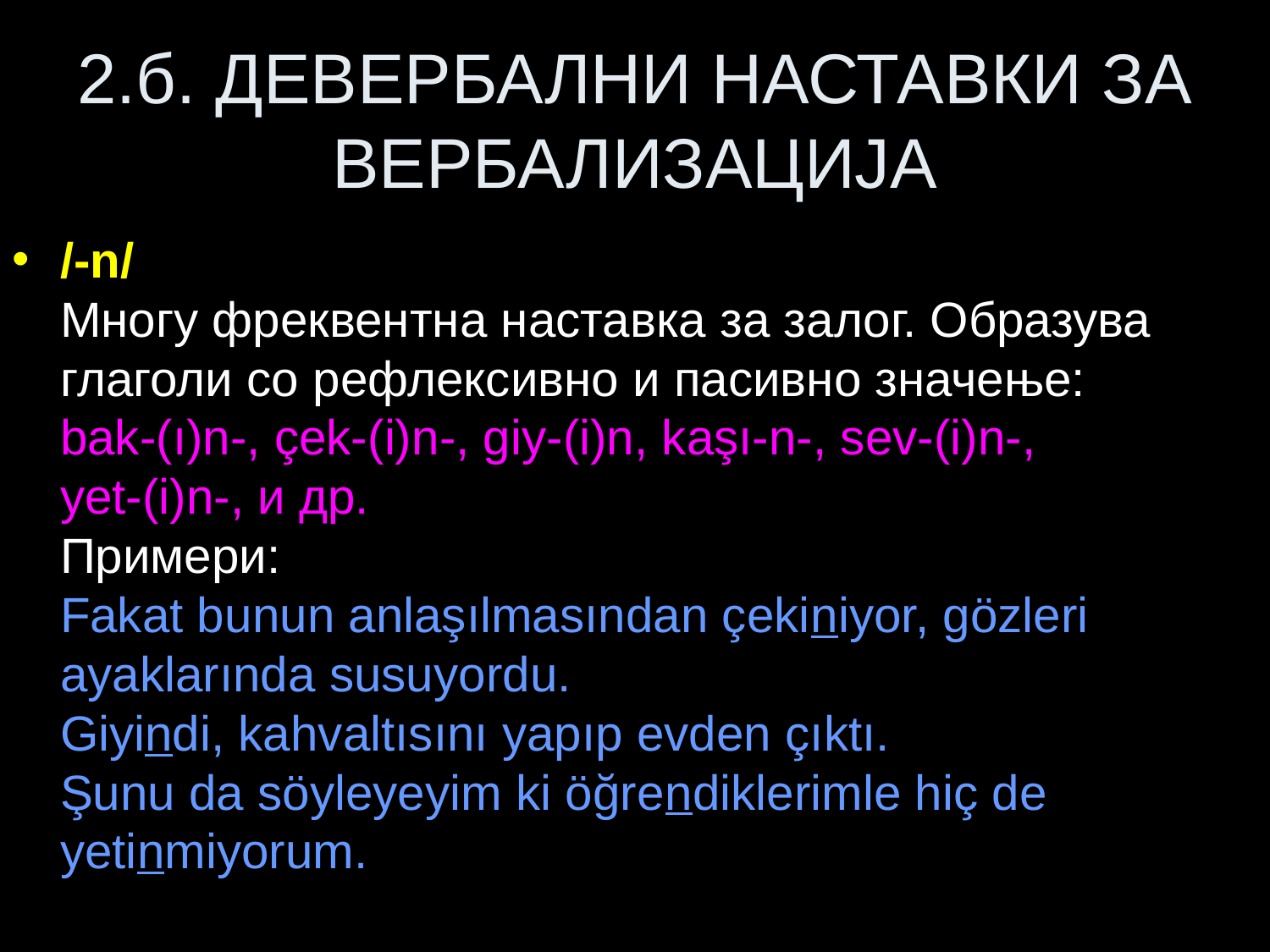

# 2.б. ДЕВЕРБАЛНИ НАСТАВКИ ЗА ВЕРБАЛИЗАЦИЈА
/-n/
Многу фреквентна наставка за залог. Образува глаголи со рефлексивно и пасивно значење:
bak-(ı)n-, çek-(i)n-, giy-(i)n, kaşı-n-, sev-(i)n-,
yet-(i)n-, и др.
Примери:
Fakat bunun anlaşılmasından çekiniyor, gözleri ayaklarında susuyordu.
Giyindi, kahvaltısını yapıp evden çıktı.
Şunu da söyleyeyim ki öğrendiklerimle hiç de yetinmiyorum.